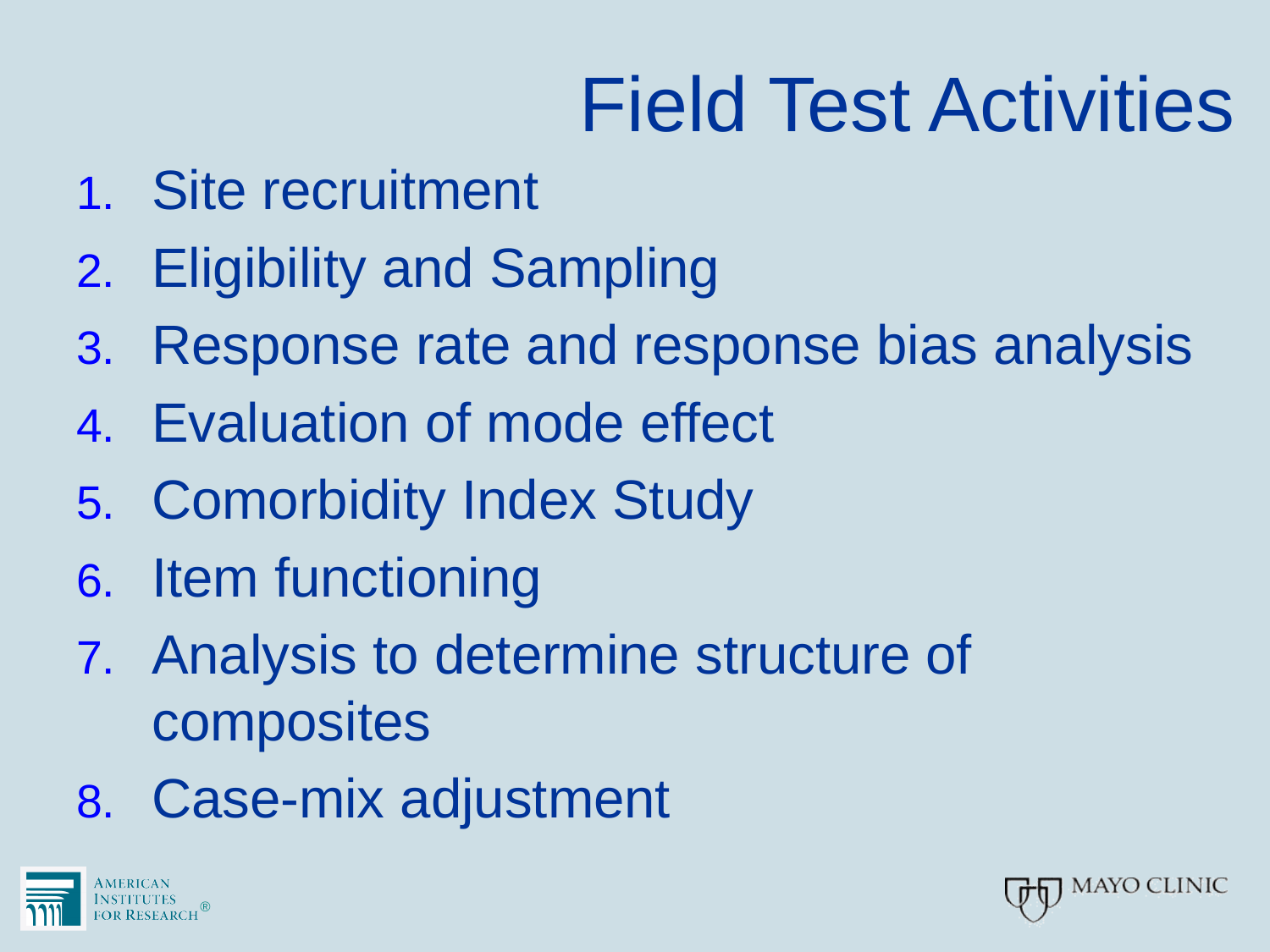

# Field Test Activities
Site recruitment
Eligibility and Sampling
Response rate and response bias analysis
Evaluation of mode effect
Comorbidity Index Study
Item functioning
Analysis to determine structure of composites
Case-mix adjustment